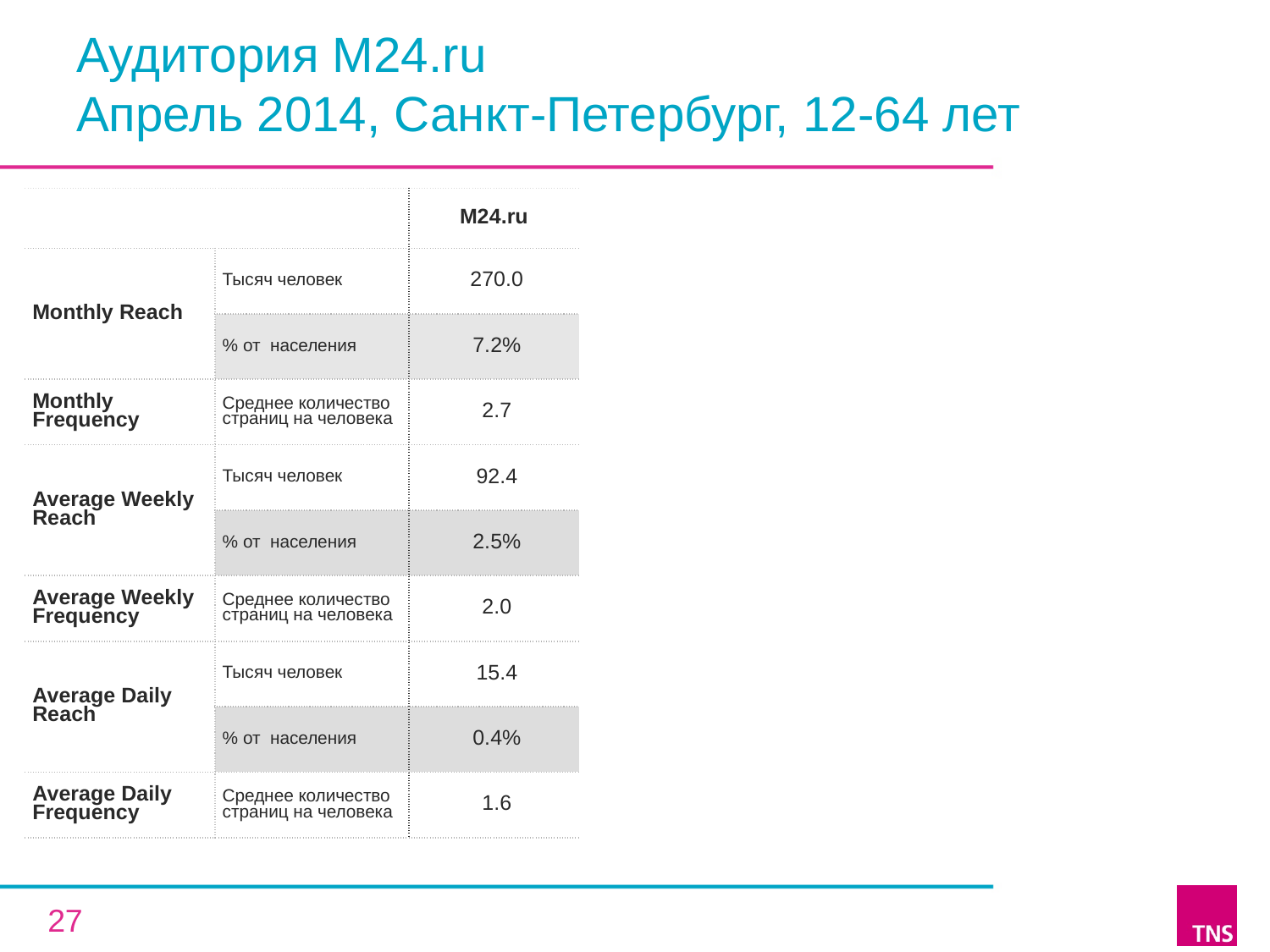

# Аудитория M24.ru Апрель 2014, Санкт-Петербург, 12-64 лет
|  |  | M24.ru |
| --- | --- | --- |
| Monthly Reach | Тысяч человек | 270.0 |
|  | % от населения | 7.2% |
| Monthly Frequency | Среднее количество страниц на человека | 2.7 |
| Average Weekly Reach | Тысяч человек | 92.4 |
|  | % от населения | 2.5% |
| Average Weekly Frequency | Среднее количество страниц на человека | 2.0 |
| Average Daily Reach | Тысяч человек | 15.4 |
|  | % от населения | 0.4% |
| Average Daily Frequency | Среднее количество страниц на человека | 1.6 |

27